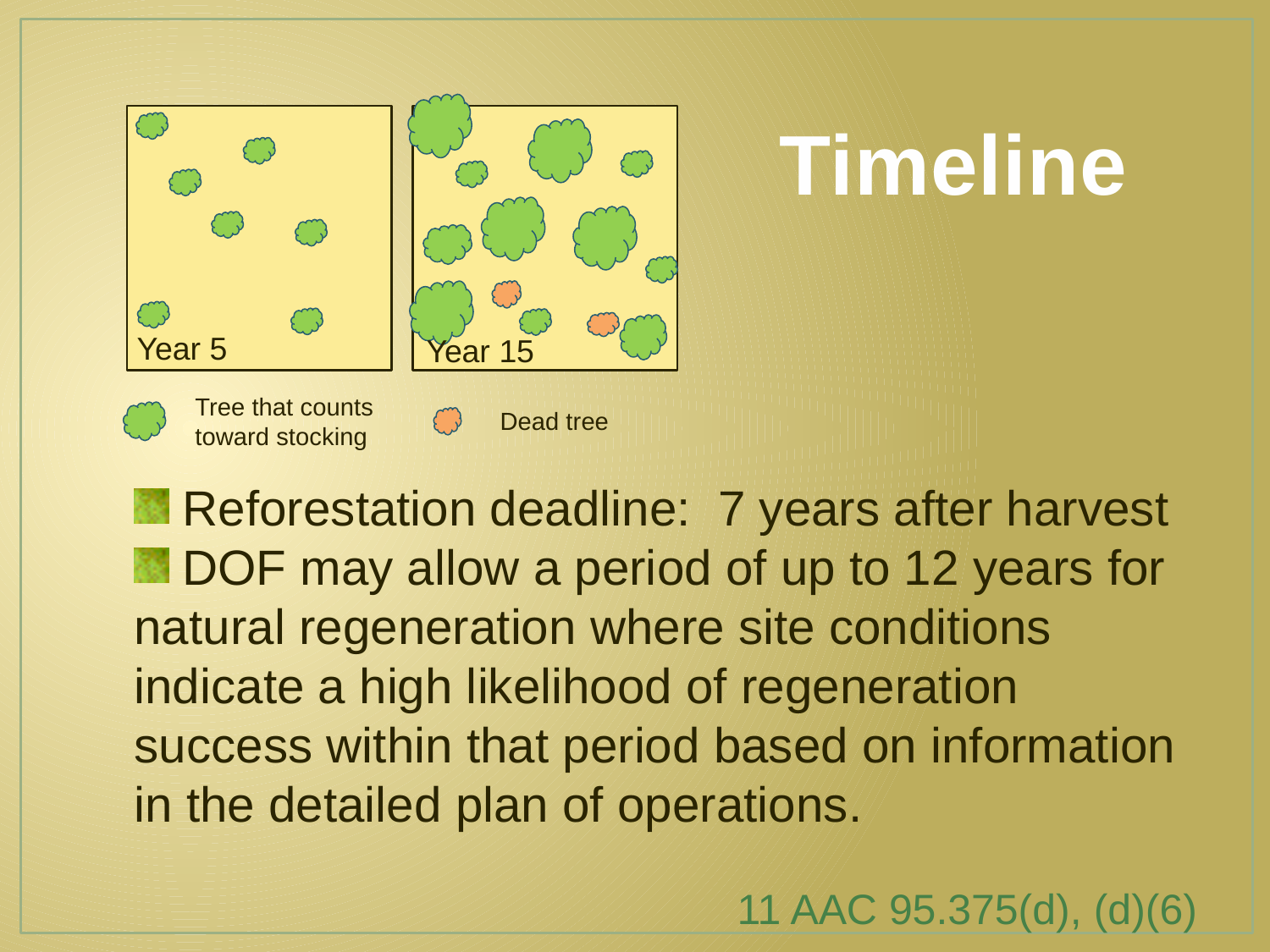

Timeline

Year 5
Year 15
Tree that counts toward stocking
Dead tree

 Reforestation deadline:  7 years after harvest
 DOF may allow a period of up to 12 years for natural regeneration where site conditions indicate a high likelihood of regeneration success within that period based on information in the detailed plan of operations.
				        11 AAC 95.375(d), (d)(6)